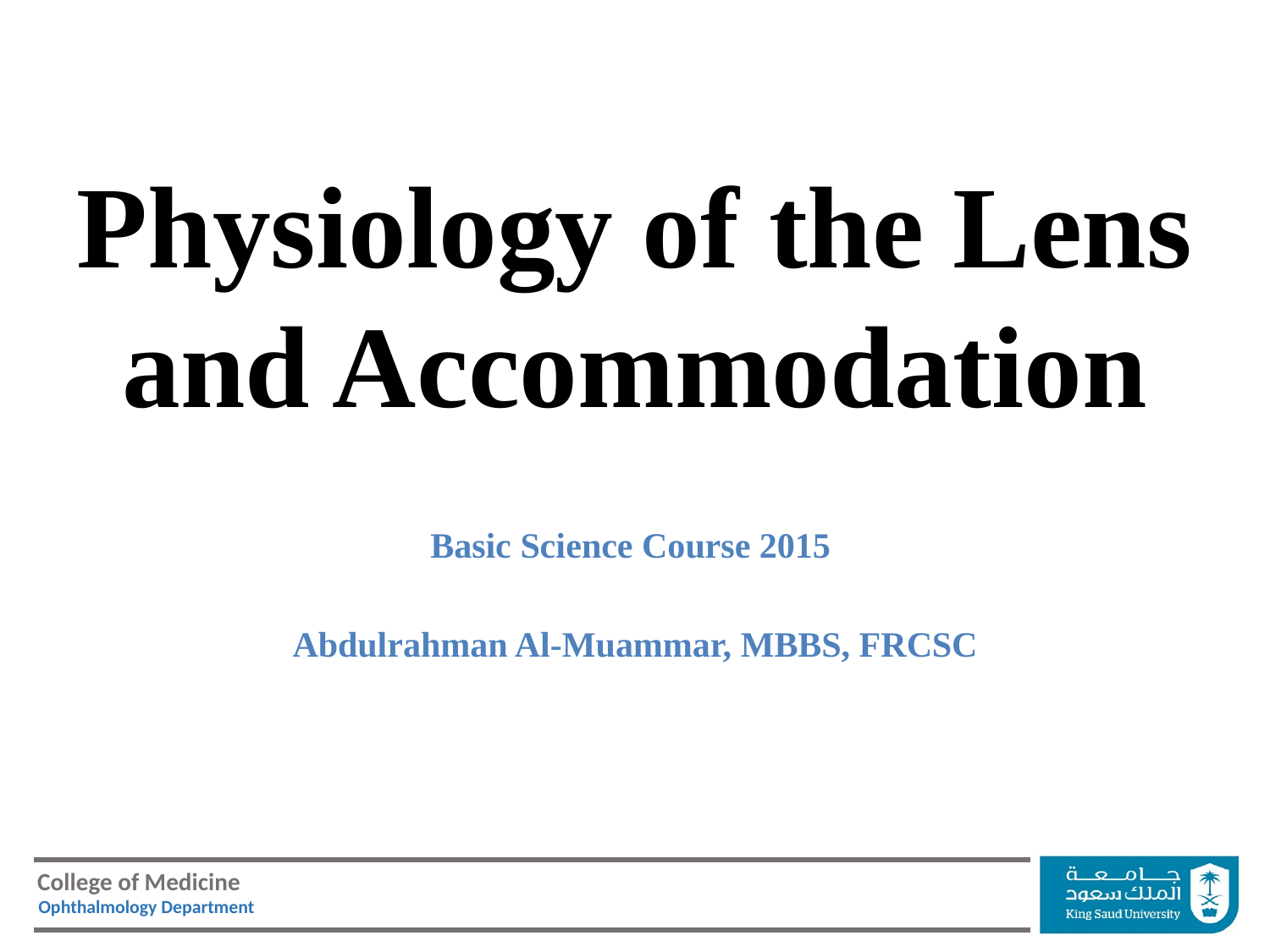

Physiology of the Lens and Accommodation
Basic Science Course 2015

Abdulrahman Al-Muammar, MBBS, FRCSC